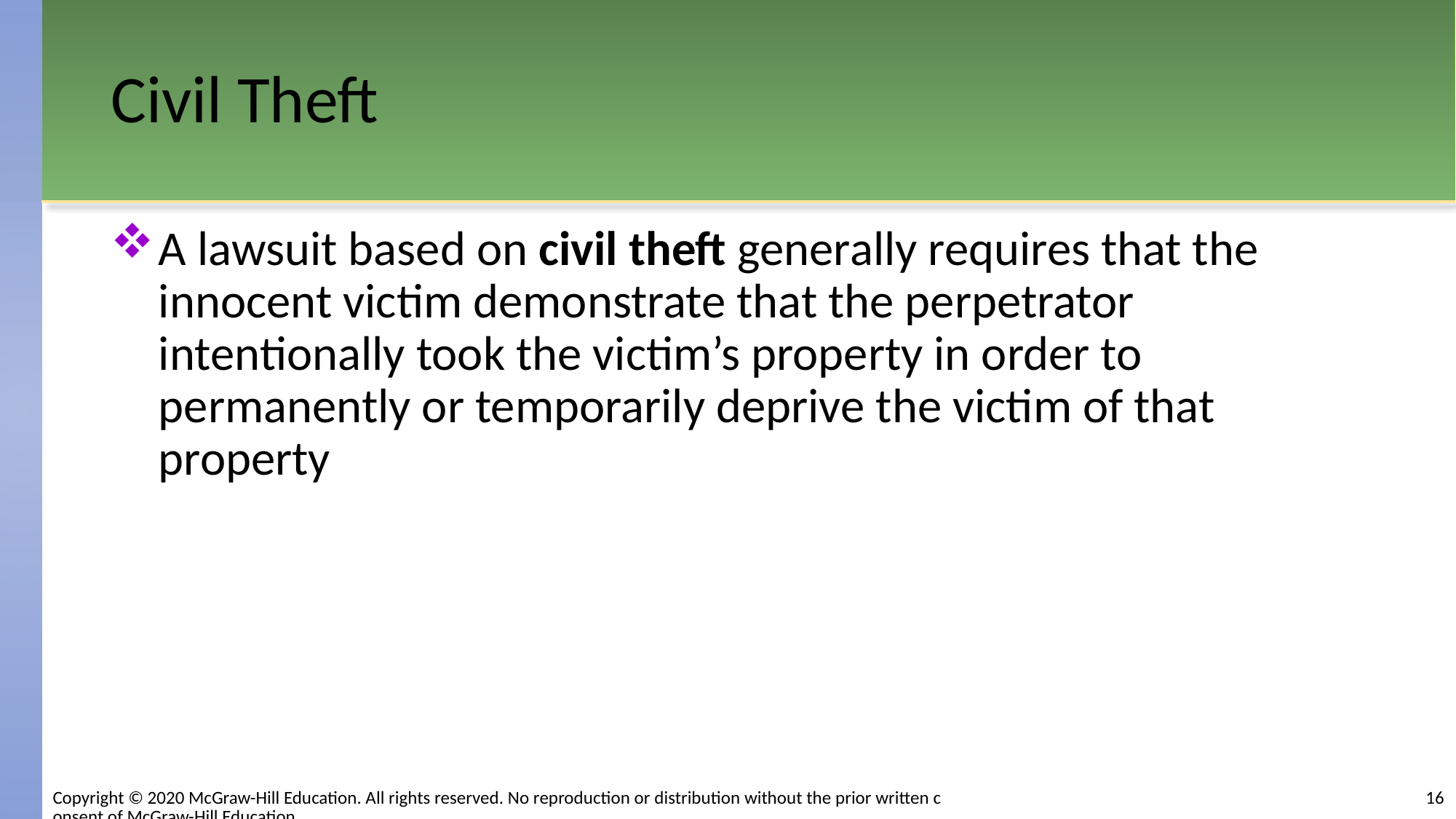

# Civil Theft
A lawsuit based on civil theft generally requires that the innocent victim demonstrate that the perpetrator intentionally took the victim’s property in order to permanently or temporarily deprive the victim of that property
16
Copyright © 2020 McGraw-Hill Education. All rights reserved. No reproduction or distribution without the prior written consent of McGraw-Hill Education.